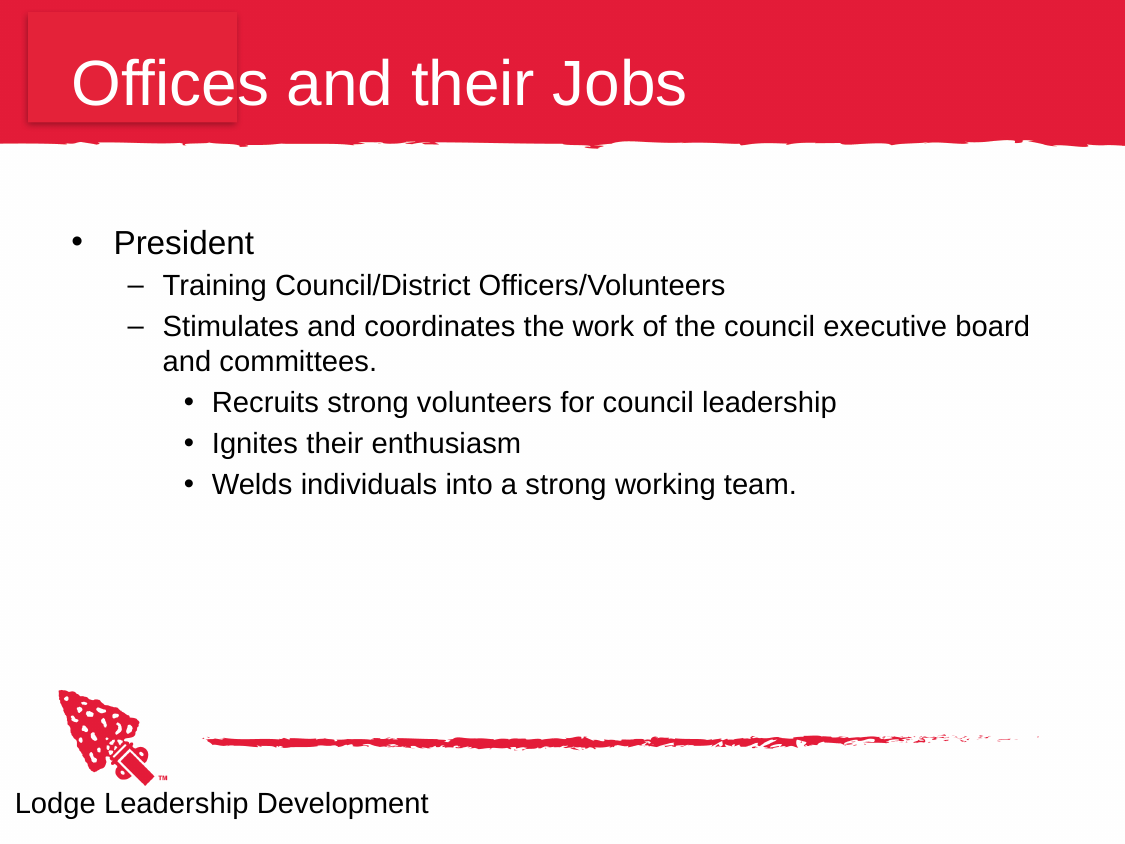

# Offices and their Jobs
President
Training Council/District Officers/Volunteers
Stimulates and coordinates the work of the council executive board and committees.
Recruits strong volunteers for council leadership
Ignites their enthusiasm
Welds individuals into a strong working team.
Lodge Leadership Development